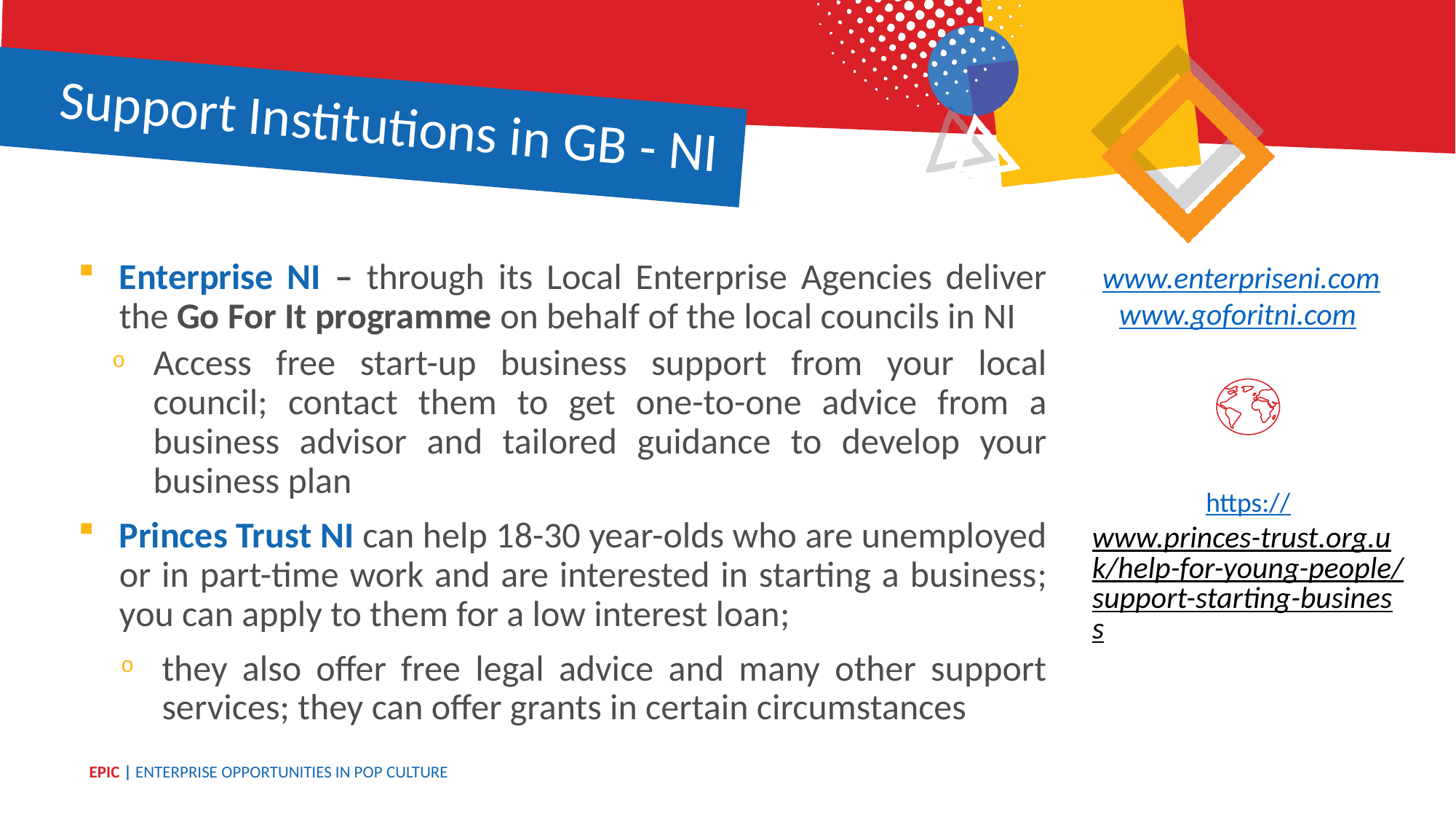

Support Institutions in GB - NI
Enterprise NI – through its Local Enterprise Agencies deliver the Go For It programme on behalf of the local councils in NI
Access free start-up business support from your local council; contact them to get one-to-one advice from a business advisor and tailored guidance to develop your business plan
Princes Trust NI can help 18-30 year-olds who are unemployed or in part-time work and are interested in starting a business; you can apply to them for a low interest loan;
they also offer free legal advice and many other support services; they can offer grants in certain circumstances
www.enterpriseni.com
www.goforitni.com

https://www.princes-trust.org.uk/help-for-young-people/support-starting-business